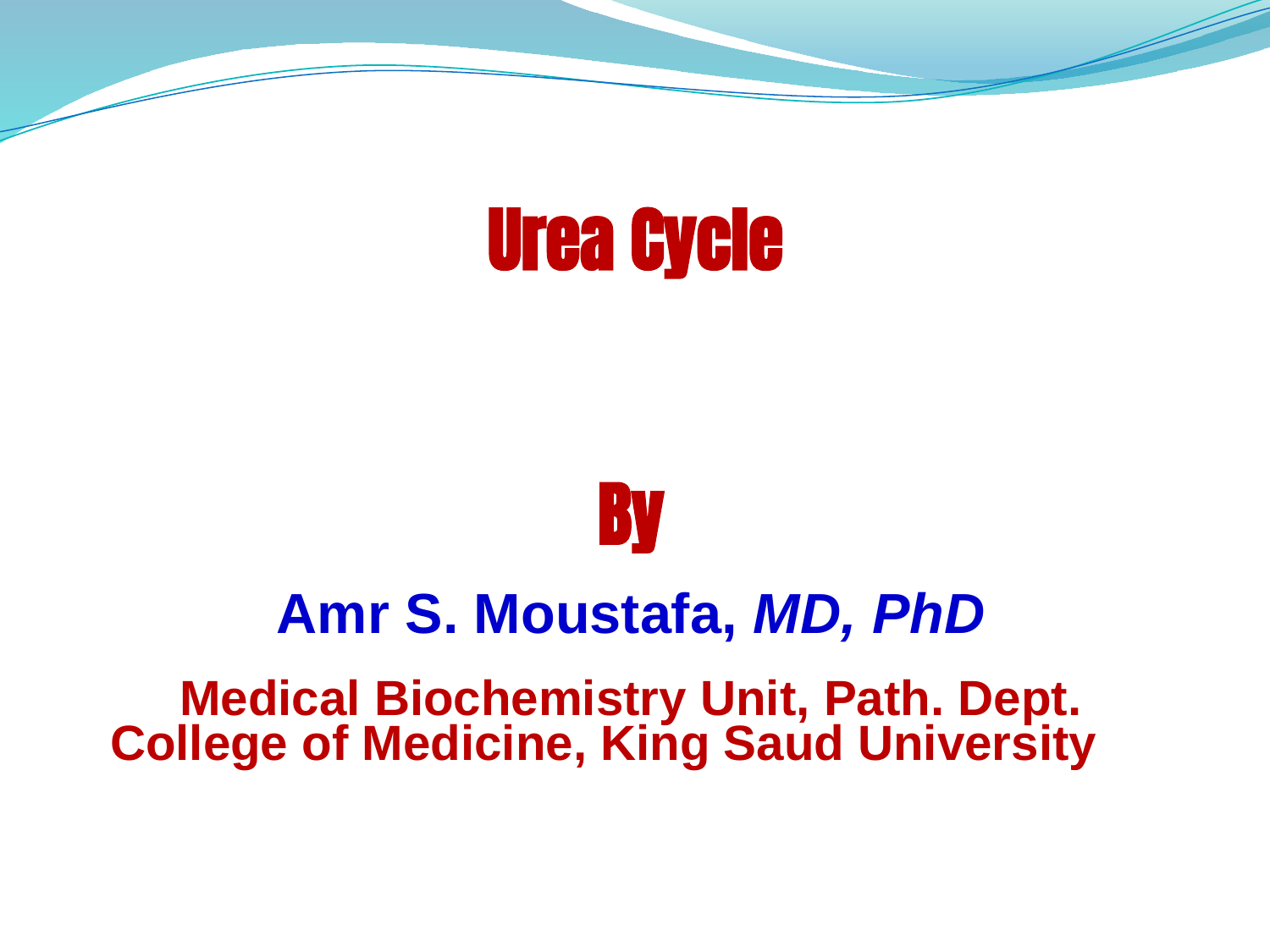

Urea Cycle

By

Amr S. Moustafa, MD, PhD

Medical Biochemistry Unit, Path. Dept.
College of Medicine, King Saud University